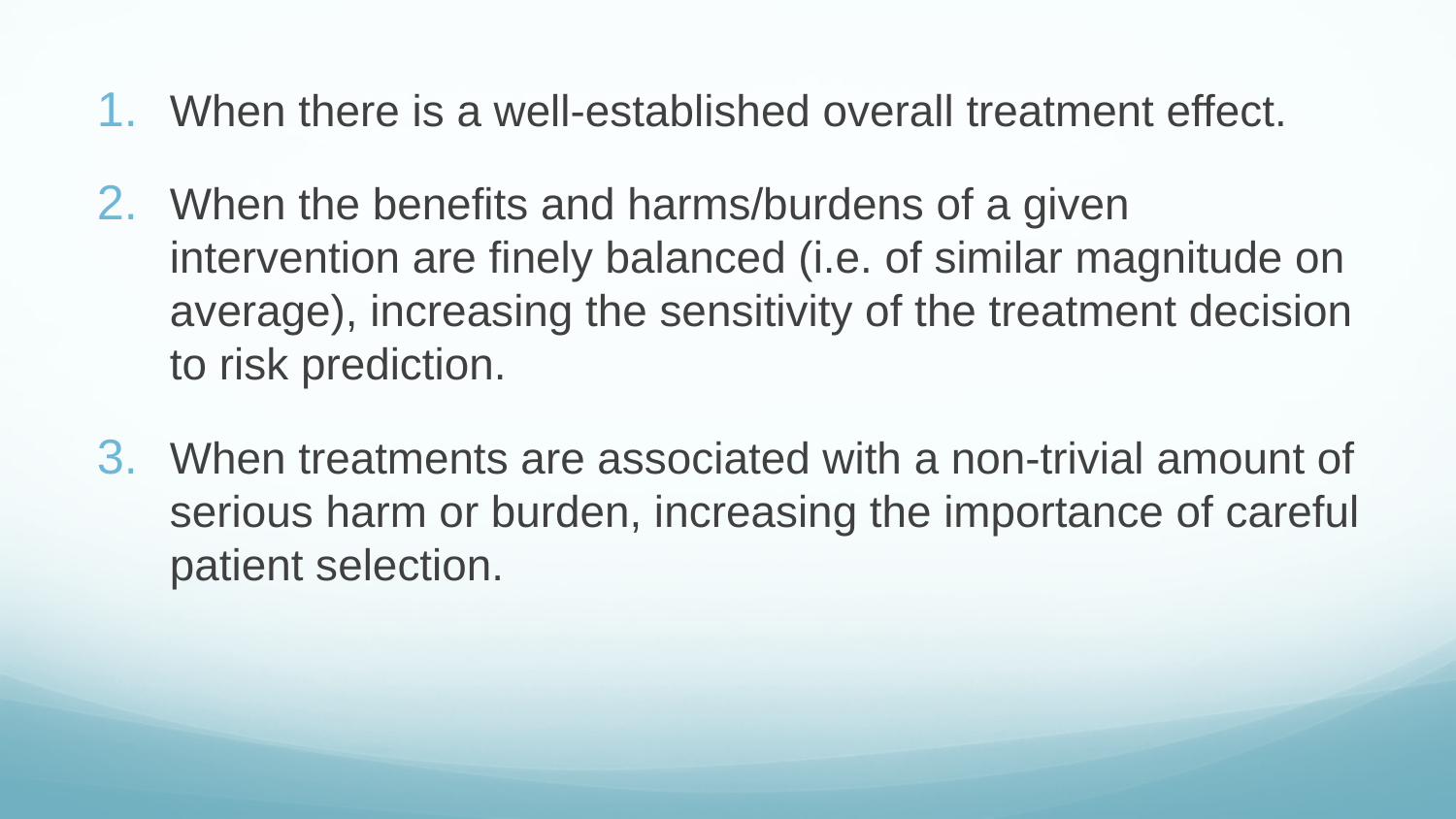

When there is a well-established overall treatment effect.
When the benefits and harms/burdens of a given intervention are finely balanced (i.e. of similar magnitude on average), increasing the sensitivity of the treatment decision to risk prediction.
When treatments are associated with a non-trivial amount of serious harm or burden, increasing the importance of careful patient selection.